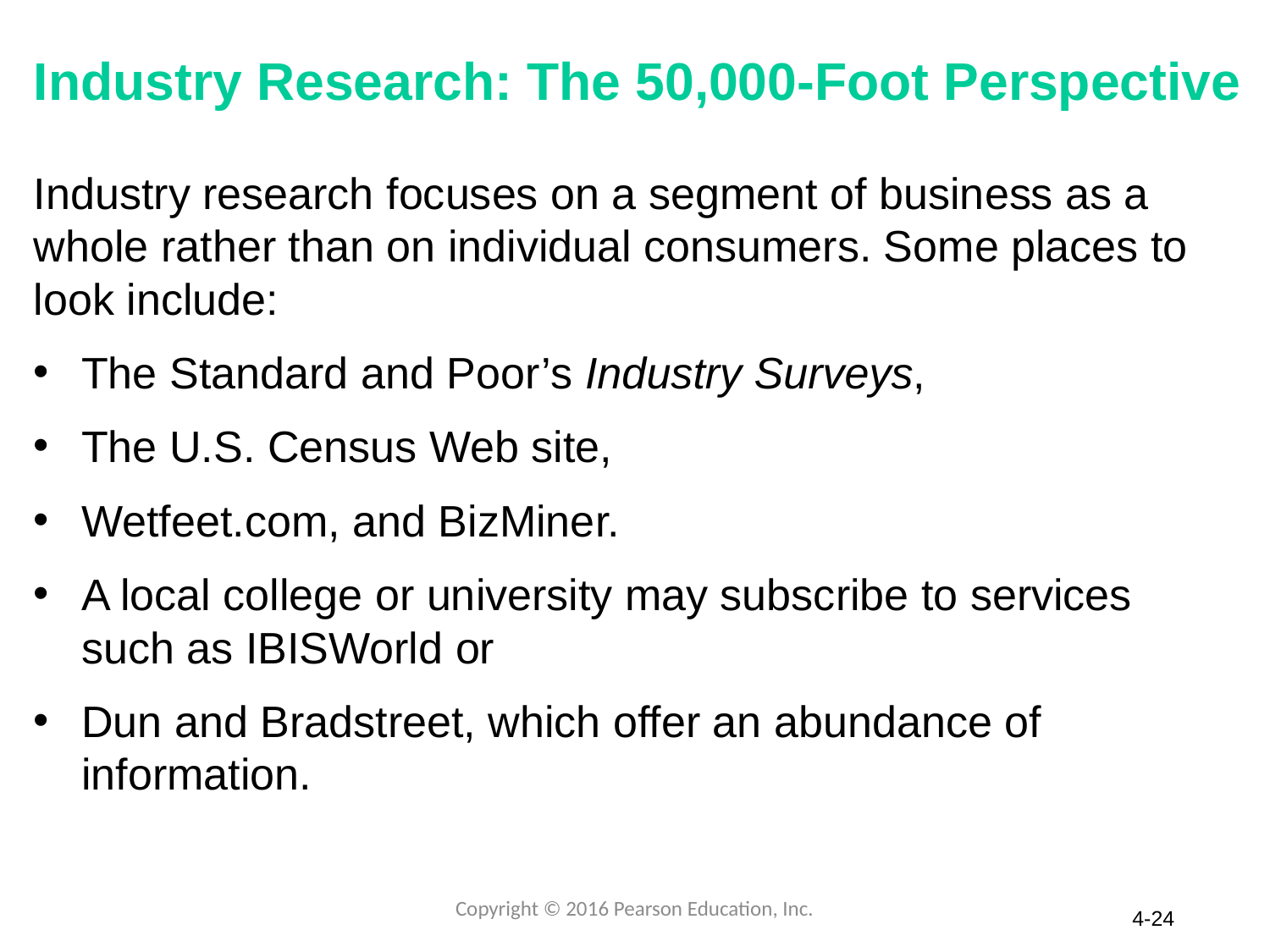

# Industry Research: The 50,000-Foot Perspective
Industry research focuses on a segment of business as a whole rather than on individual consumers. Some places to look include:

The Standard and Poor’s Industry Surveys,

The U.S. Census Web site,

Wetfeet.com, and BizMiner.

A local college or university may subscribe to services such as IBISWorld or

Dun and Bradstreet, which offer an abundance of information.

Copyright © 2016 Pearson Education, Inc.